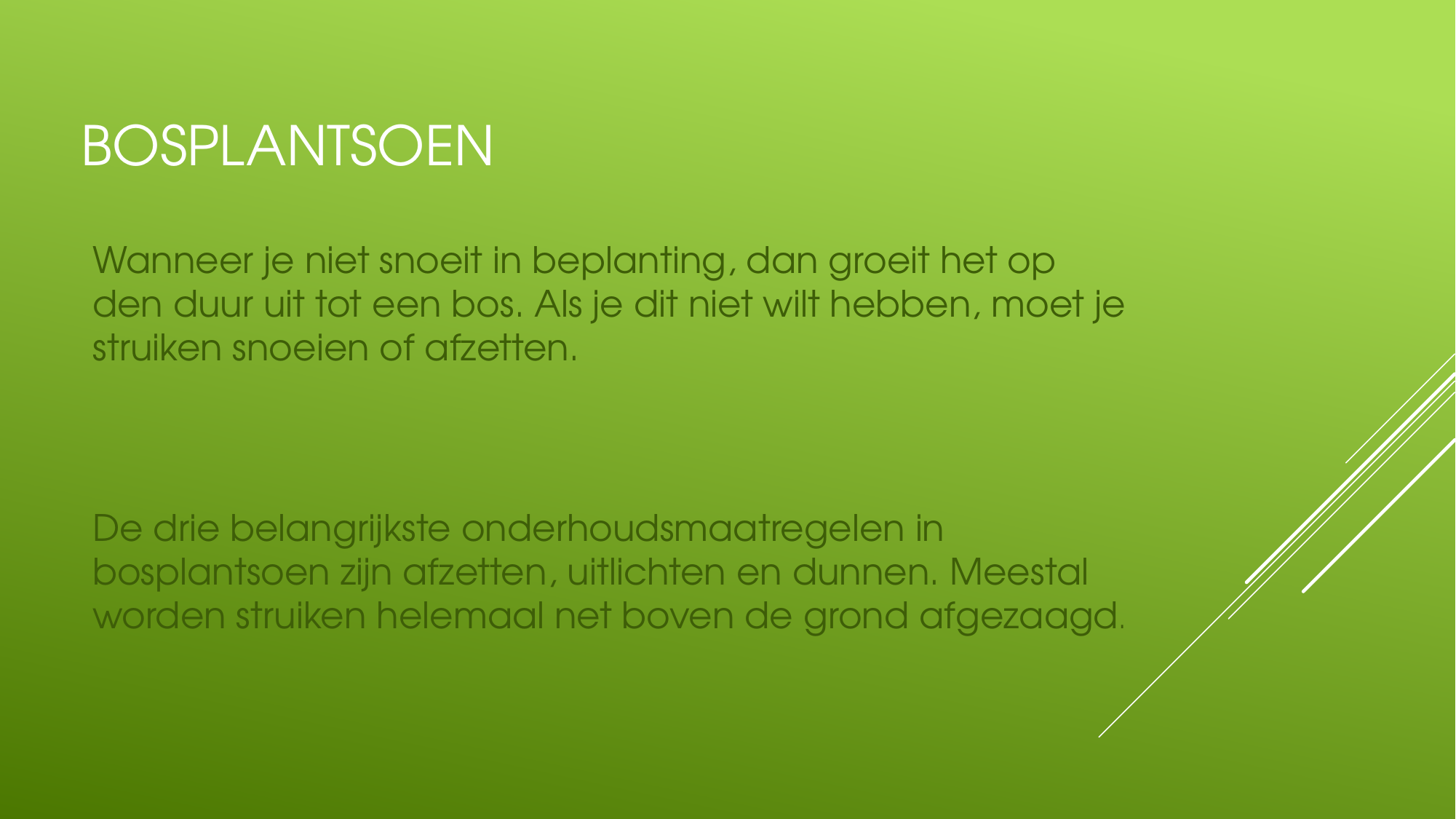

# Bosplantsoen

Wanneer je niet snoeit in beplanting, dan groeit het op den duur uit tot een bos. Als je dit niet wilt hebben, moet je struiken snoeien of afzetten.

De drie belangrijkste onderhoudsmaatregelen in bosplantsoen zijn afzetten, uitlichten en dunnen. Meestal worden struiken helemaal net boven de grond afgezaagd.